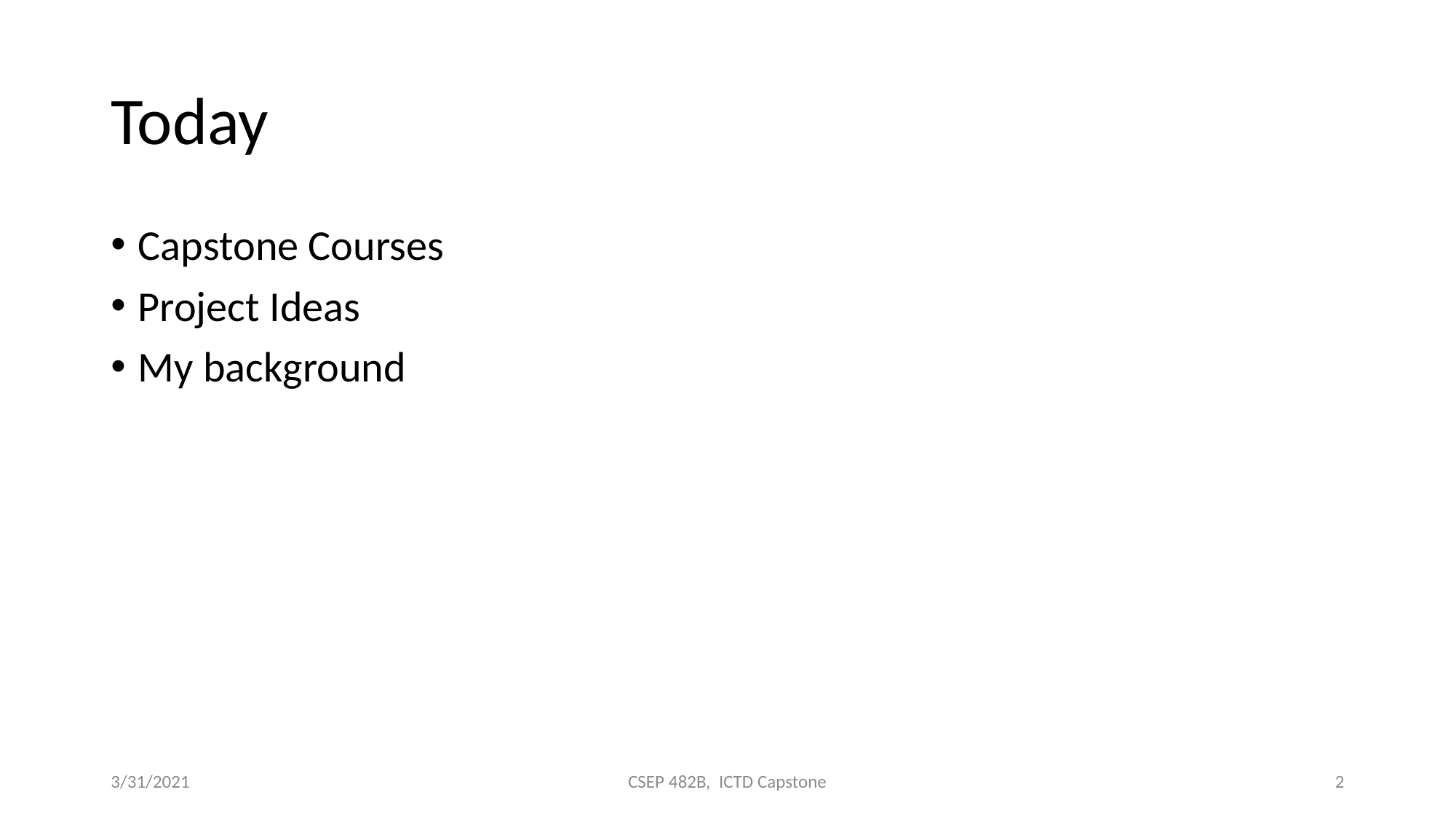

# Today
Capstone Courses
Project Ideas
My background

3/31/2021
CSEP 482B,  ICTD Capstone
2